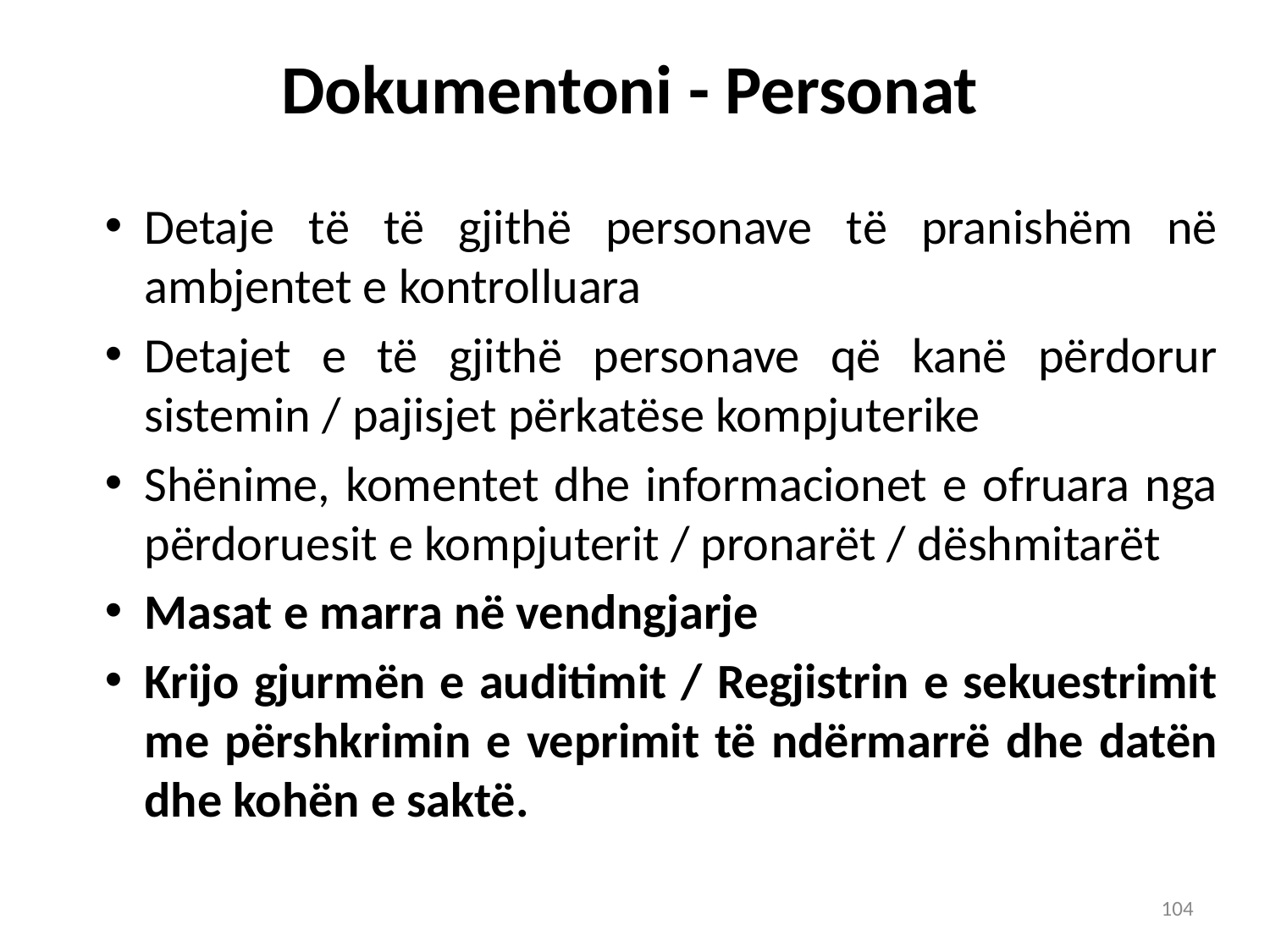

# Dokumentoni - Personat
Detaje të të gjithë personave të pranishëm në ambjentet e kontrolluara
Detajet e të gjithë personave që kanë përdorur sistemin / pajisjet përkatëse kompjuterike
Shënime, komentet dhe informacionet e ofruara nga përdoruesit e kompjuterit / pronarët / dëshmitarët
Masat e marra në vendngjarje
Krijo gjurmën e auditimit / Regjistrin e sekuestrimit me përshkrimin e veprimit të ndërmarrë dhe datën dhe kohën e saktë.
104